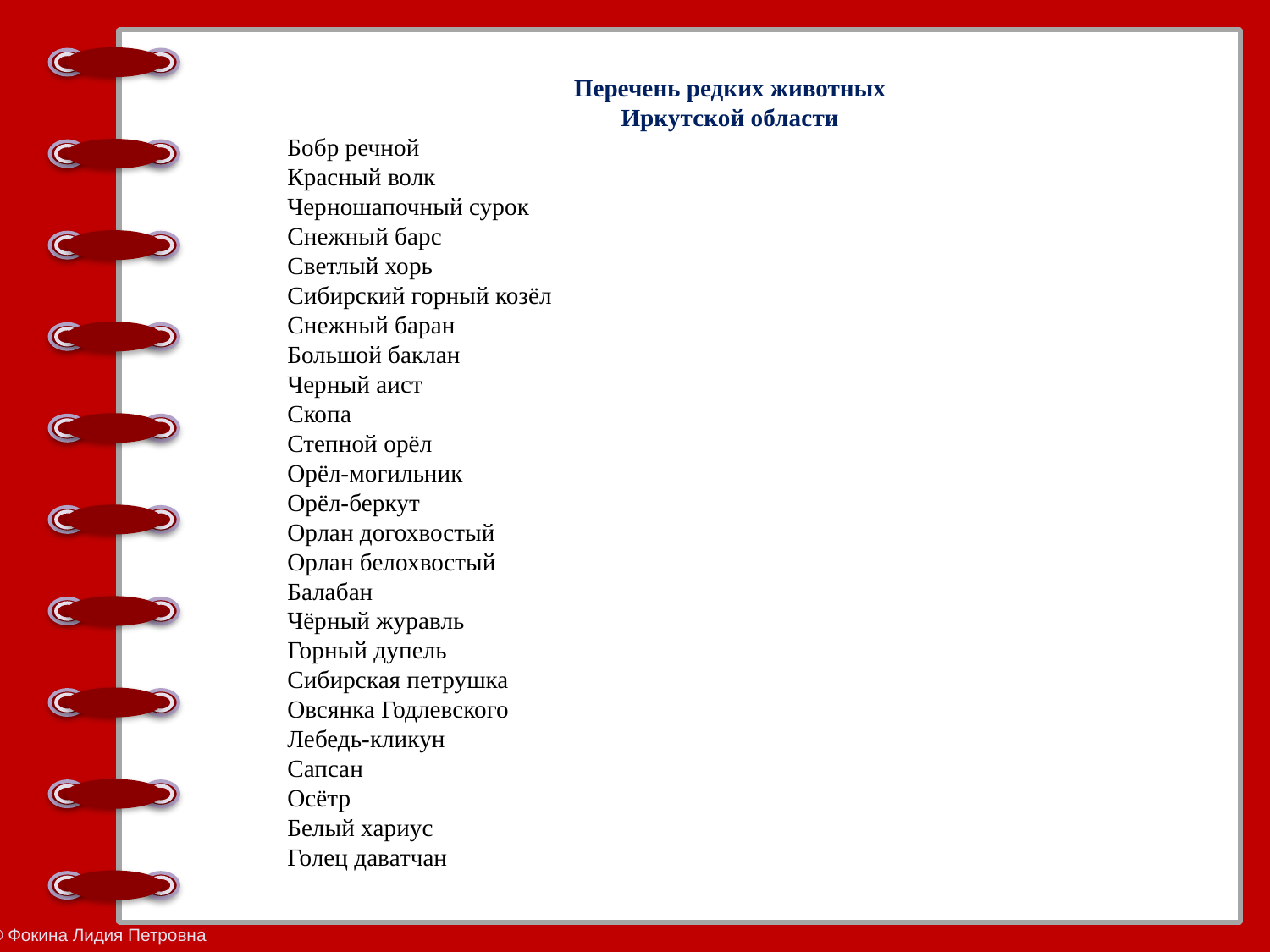

Перечень редких животных
Иркутской области
Бобр речной
Красный волк
Черношапочный сурок
Снежный барс
Светлый хорь
Сибирский горный козёл
Снежный баран
Большой баклан
Черный аист
Скопа
Степной орёл
Орёл-могильник
Орёл-беркут
Орлан догохвостый
Орлан белохвостый
Балабан
Чёрный журавль
Горный дупель
Сибирская петрушка
Овсянка Годлевского
Лебедь-кликун
Сапсан
Осётр
Белый хариус
Голец даватчан